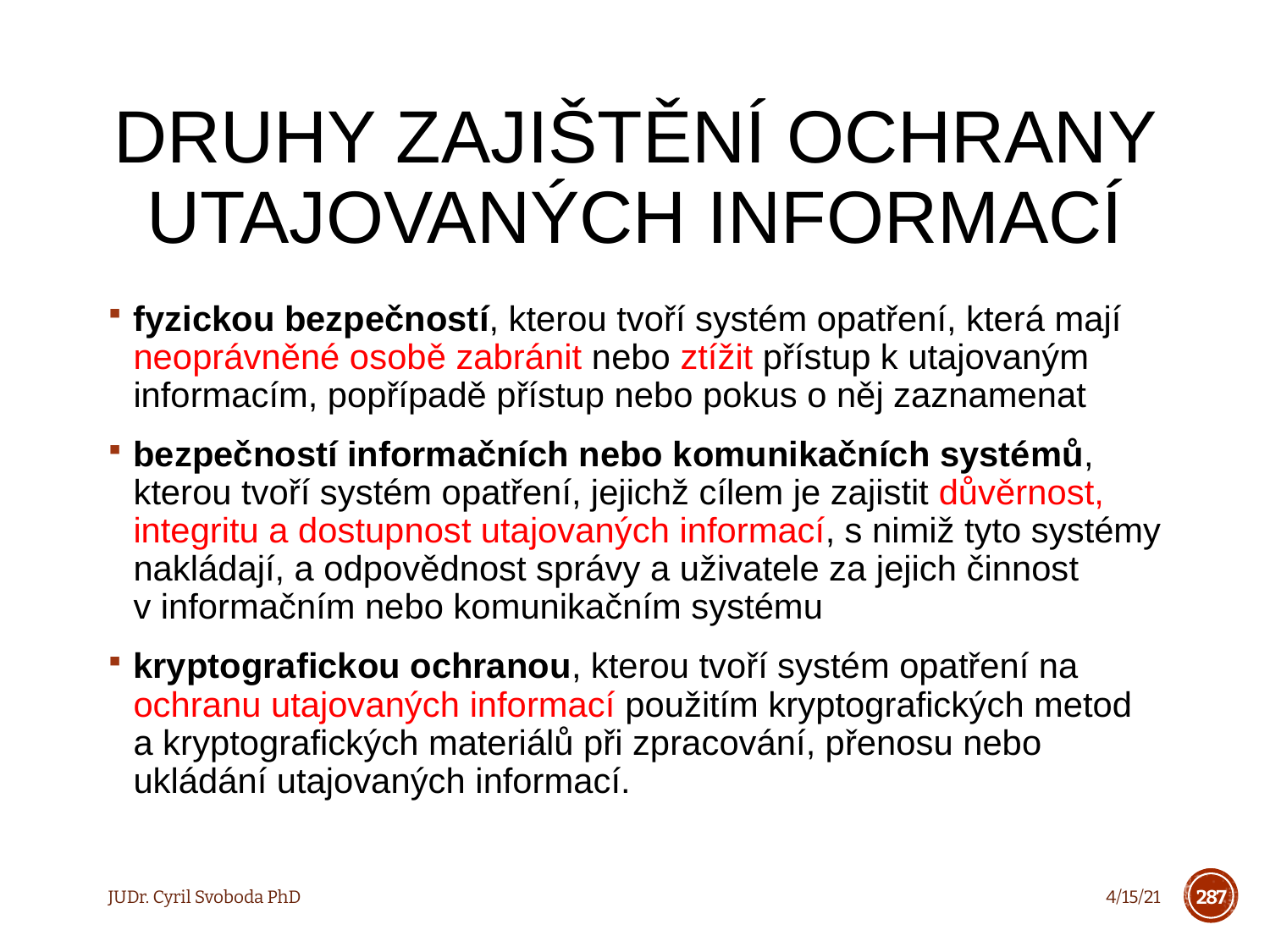

# Druhy zajištění ochrany utajovaných informací
fyzickou bezpečností, kterou tvoří systém opatření, která mají neoprávněné osobě zabránit nebo ztížit přístup k utajovaným informacím, popřípadě přístup nebo pokus o něj zaznamenat
bezpečností informačních nebo komunikačních systémů, kterou tvoří systém opatření, jejichž cílem je zajistit důvěrnost, integritu a dostupnost utajovaných informací, s nimiž tyto systémy nakládají, a odpovědnost správy a uživatele za jejich činnost v informačním nebo komunikačním systému
kryptografickou ochranou, kterou tvoří systém opatření na ochranu utajovaných informací použitím kryptografických metod a kryptografických materiálů při zpracování, přenosu nebo ukládání utajovaných informací.
JUDr. Cyril Svoboda PhD
4/15/21
287